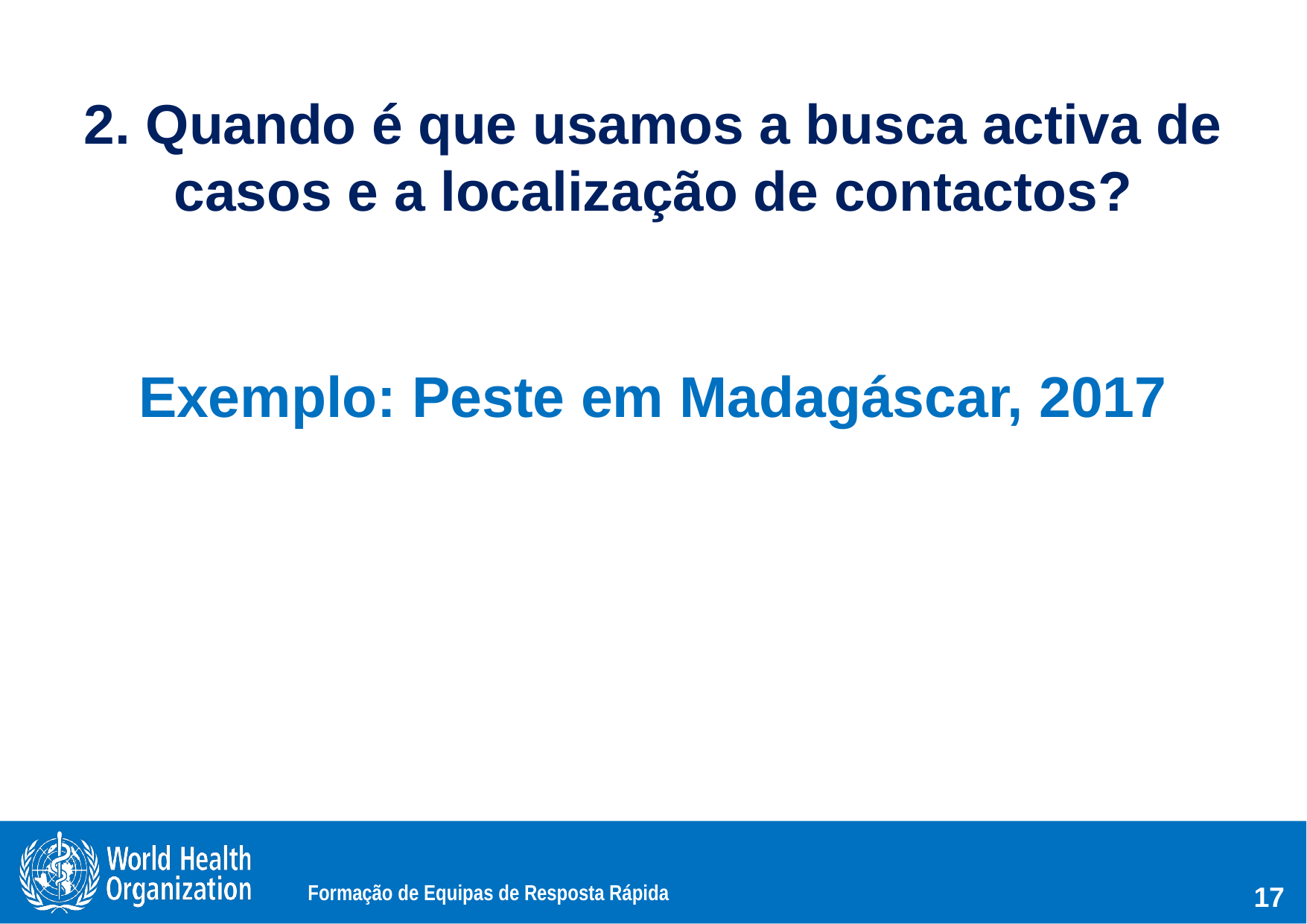

# 2. Quando é que usamos a busca activa de casos e a localização de contactos?

Exemplo: Peste em Madagáscar, 2017